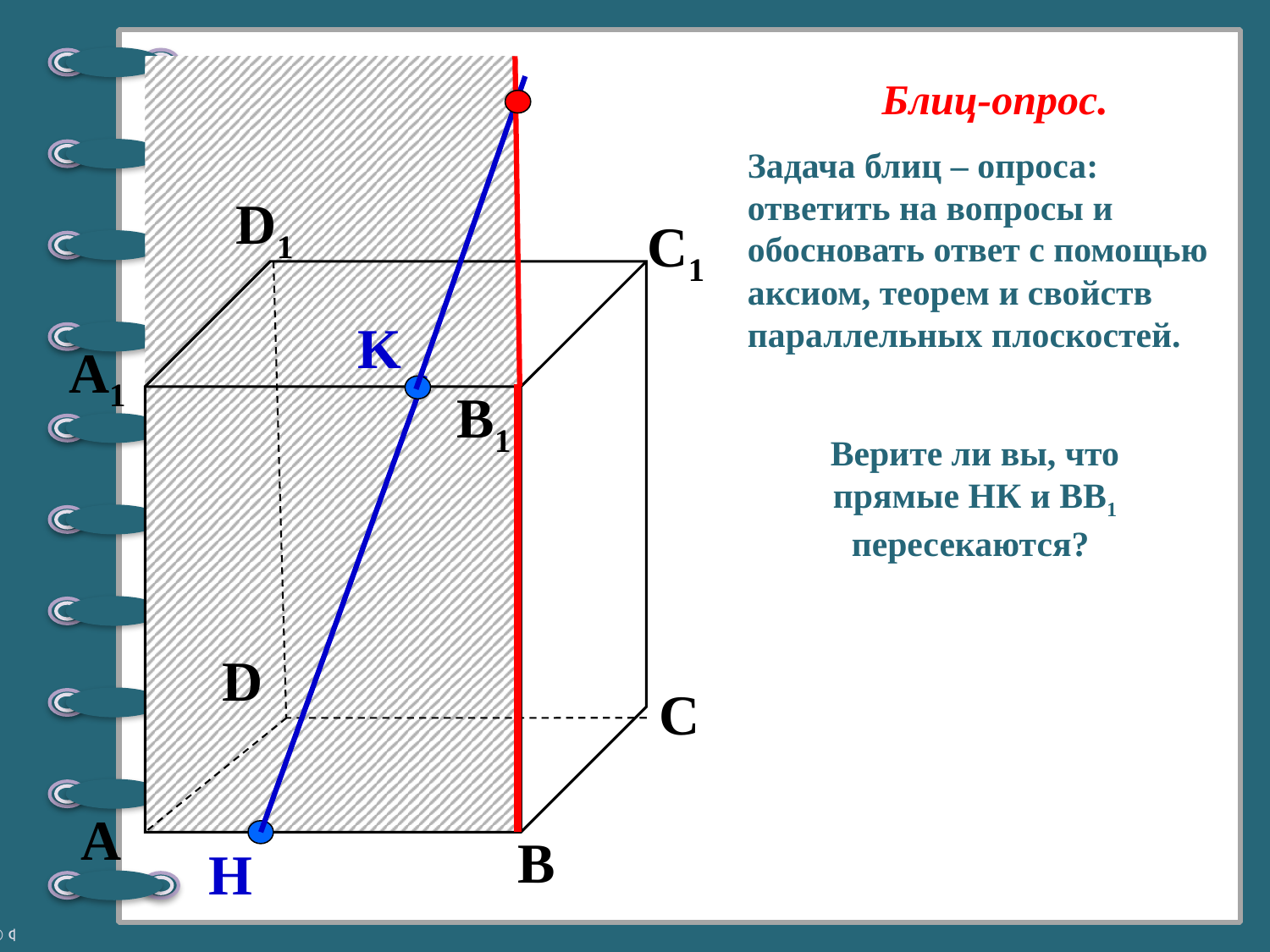

Блиц-опрос.

Задача блиц – опроса: ответить на вопросы и обосновать ответ с помощью аксиом, теорем и свойств параллельных плоскостей.
D1
С1

K
А1
B1

Верите ли вы, что прямые НК и ВВ1 пересекаются?

D
С
А

В
H